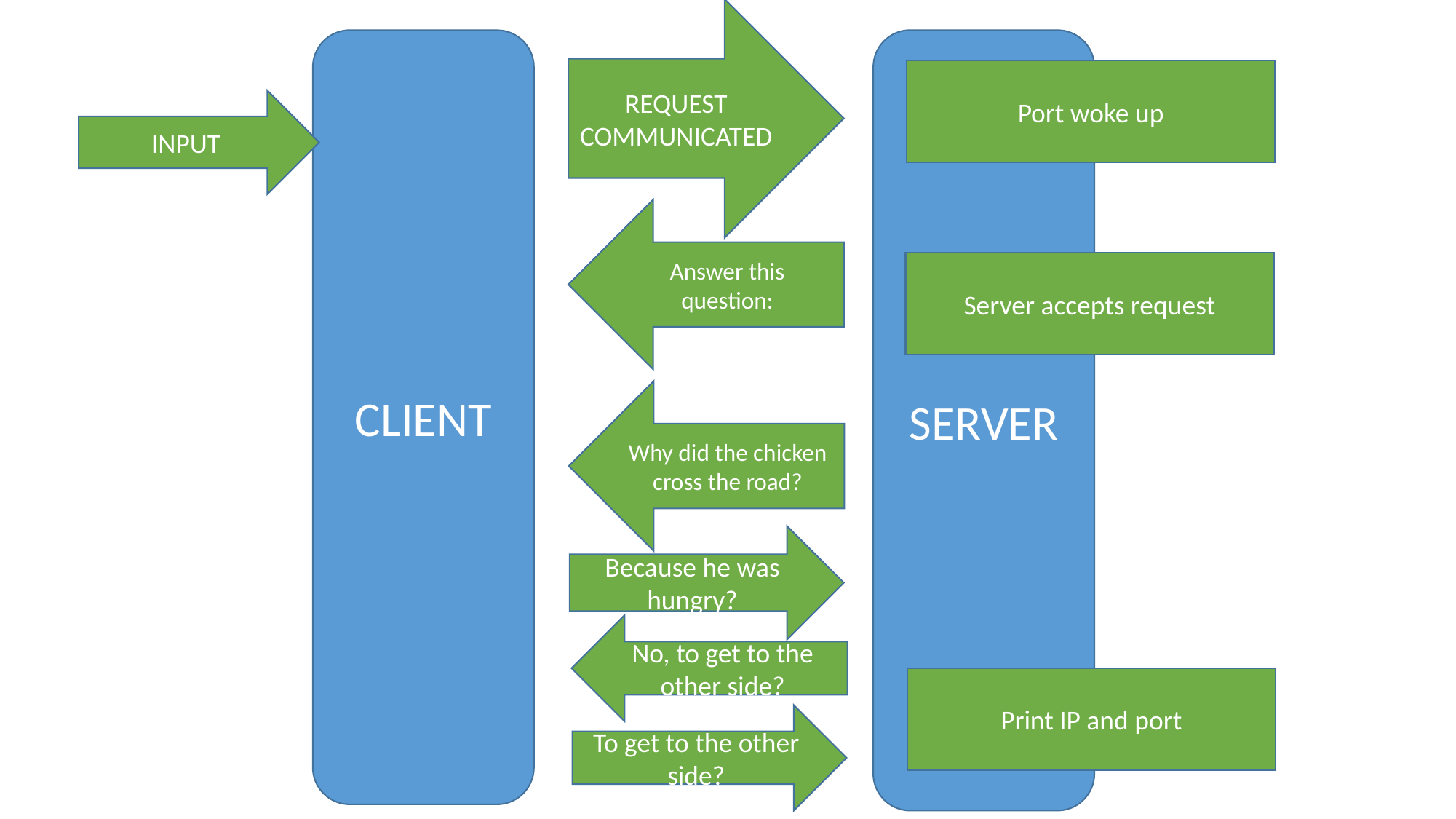

REQUEST COMMUNICATED
SERVER
CLIENT
Port woke up
INPUT
Answer this question:
Server accepts request
Why did the chicken cross the road?
Because he was hungry?
No, to get to the other side?
Print IP and port
To get to the other side?